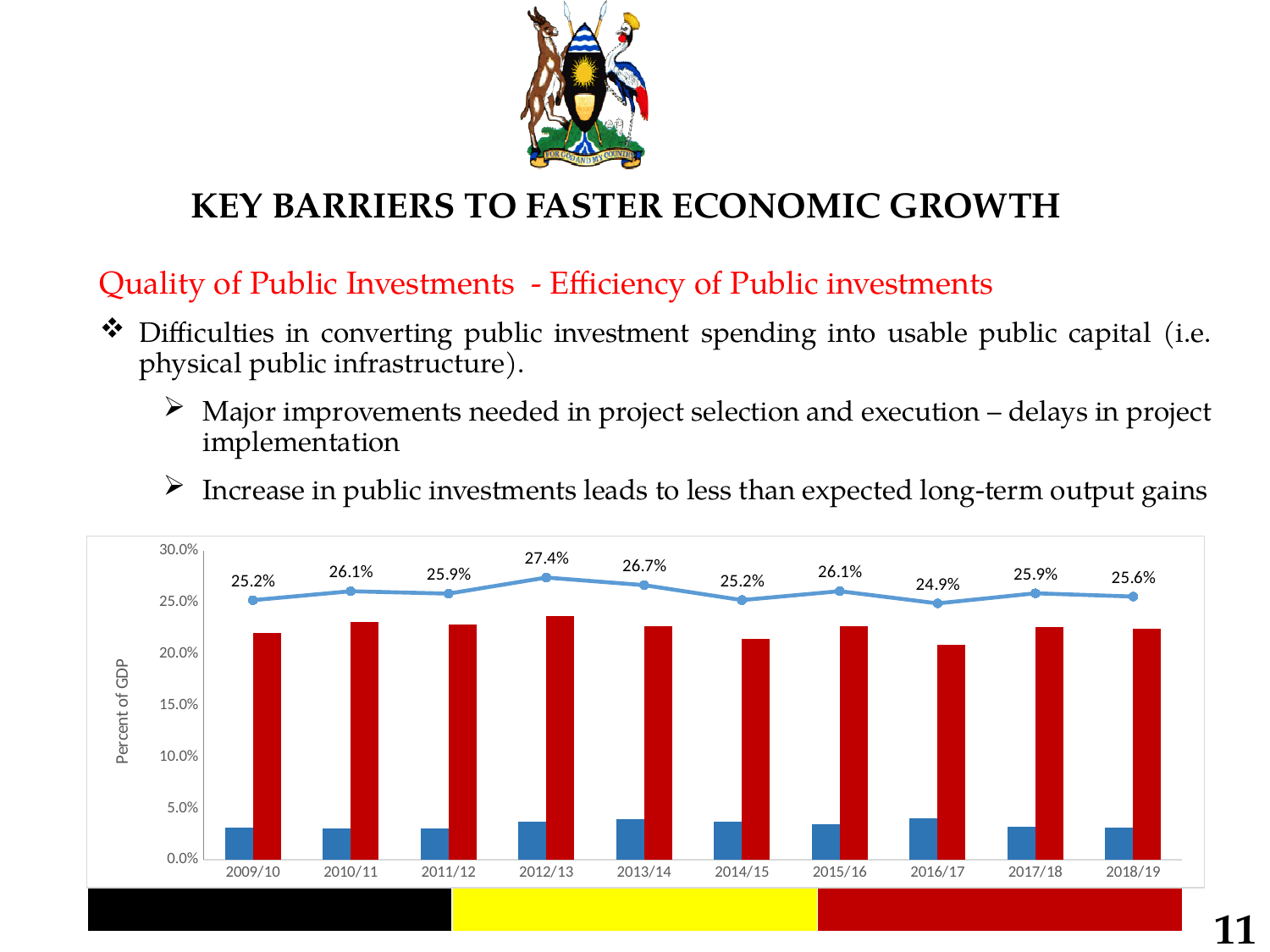

KEY BARRIERS TO FASTER ECONOMIC GROWTH

Quality of Public Investments  - Efficiency of Public investments
Difficulties in converting public investment spending into usable public capital (i.e. physical public infrastructure).
Major improvements needed in project selection and execution – delays in project implementation
Increase in public investments leads to less than expected long-term output gains

### Chart

| Category | Public Inv to GDP | Private Inv to GDP | Total Investment to GDP |
|---|---|---|---|
| 2009/10 | 0.031432554836827976 | 0.22090750274760654 | 0.2523400575844345 |
| 2010/11 | 0.030201864864524357 | 0.2308456680273759 | 0.2610475328919002 |
| 2011/12 | 0.03038949179572959 | 0.2283252331913015 | 0.25871472498703096 |
| 2012/13 | 0.037565059016573435 | 0.2368020996040279 | 0.27436715862060135 |
| 2013/14 | 0.039921654054800214 | 0.2270442269428334 | 0.2669658809976339 |
| 2014/15 | 0.037382033938799686 | 0.21505030834144429 | 0.2524323422802439 |
| 2015/16 | 0.034355501474004284 | 0.22672727273344734 | 0.261082774207452 |
| 2016/17 | 0.04015219767690342 | 0.20908211735720394 | 0.24923431503410737 |
| 2017/18 | 0.03240458188232688 | 0.22663206852466897 | 0.2590366504069956 |
| 2018/19 | 0.0310616768303608 | 0.2248273214958906 | 0.2558889983262516 |
11